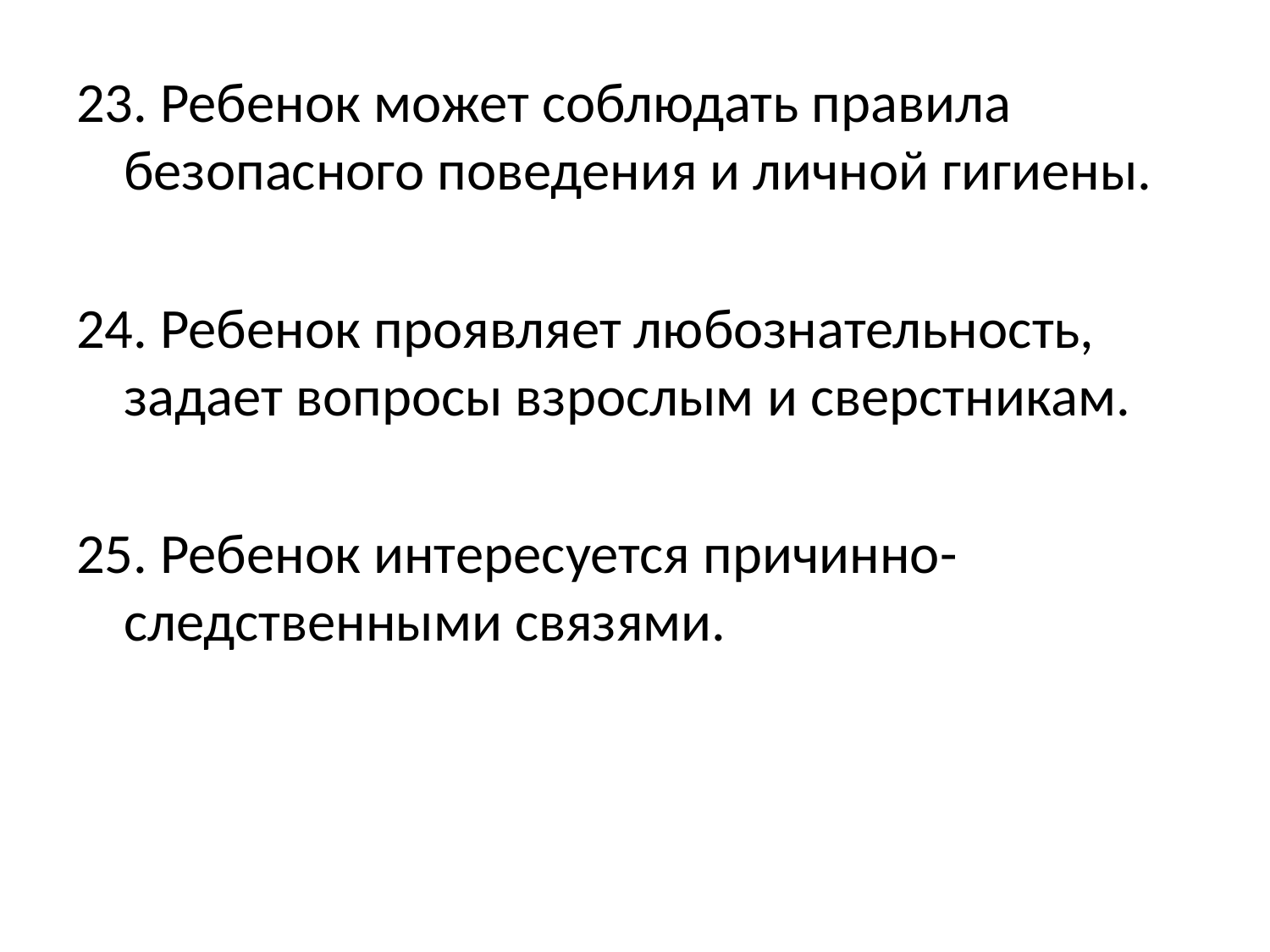

23. Ребенок может соблюдать правила безопасного поведения и личной гигиены.

24. Ребенок проявляет любознательность, задает вопросы взрослым и сверстникам.

25. Ребенок интересуется причинно-следственными связями.